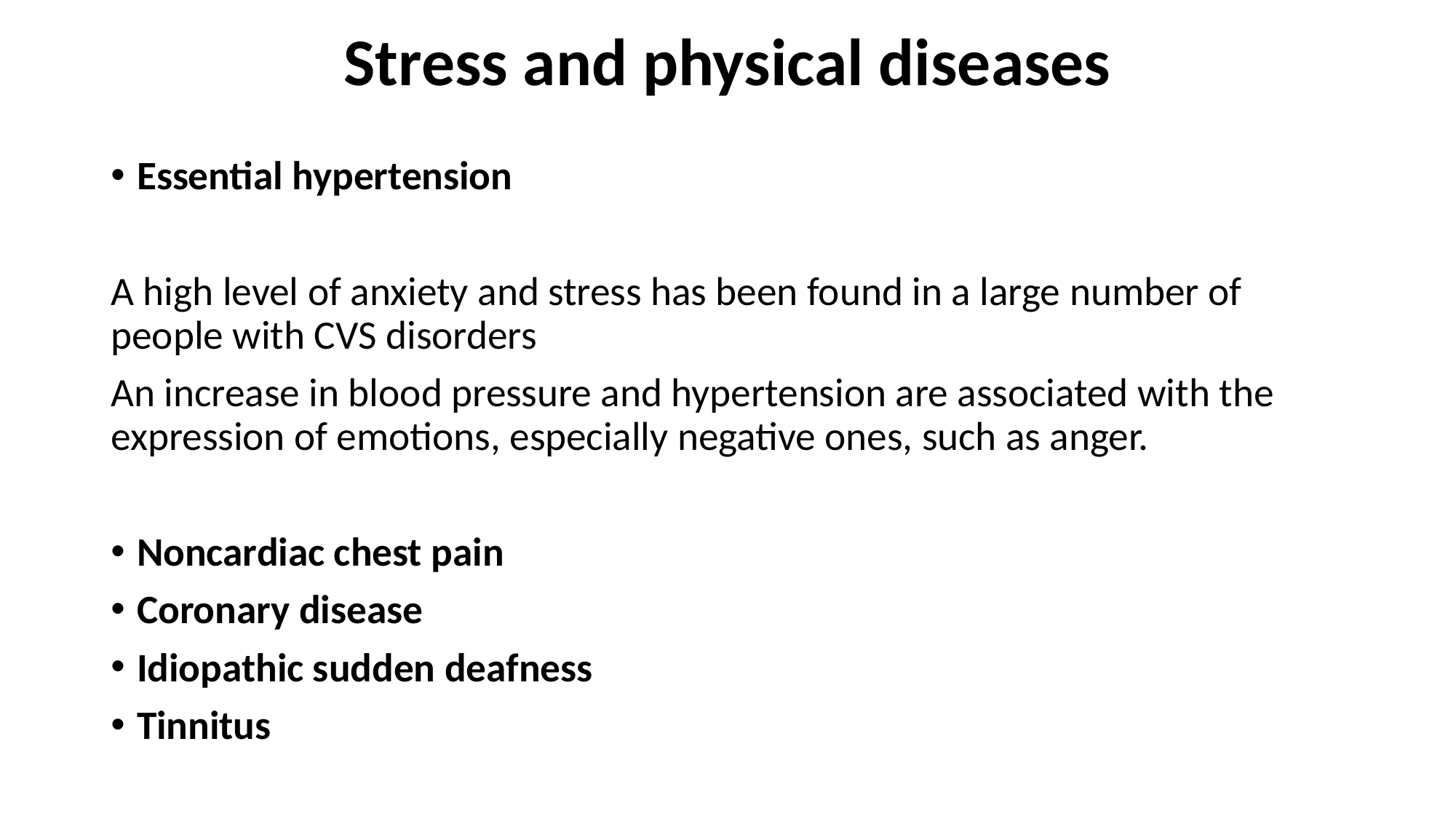

# Stress and physical diseases
Essential hypertension

A high level of anxiety and stress has been found in a large number of people with CVS disorders
An increase in blood pressure and hypertension are associated with the expression of emotions, especially negative ones, such as anger.

Noncardiac chest pain
Coronary disease
Idiopathic sudden deafness
Tinnitus